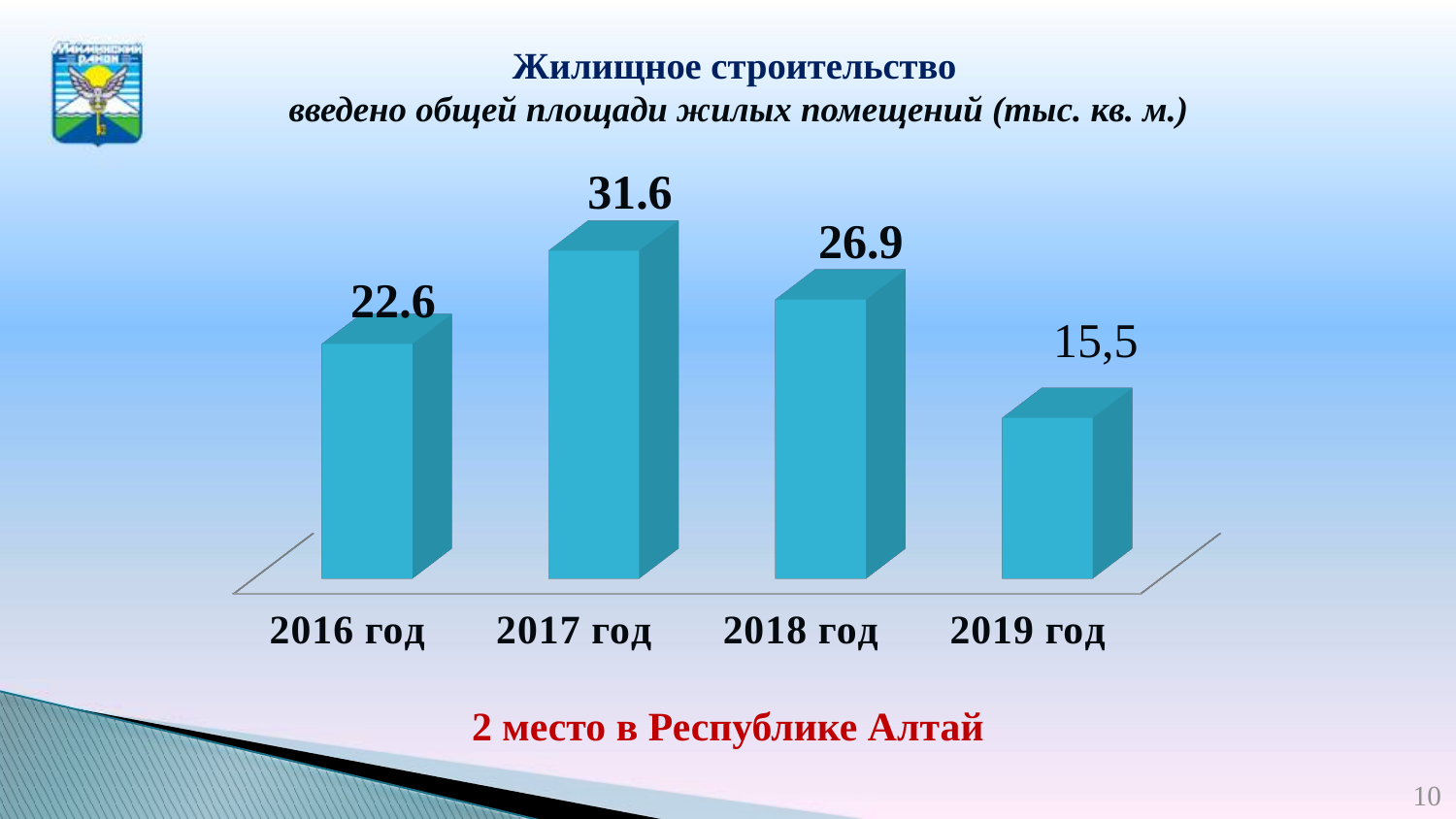

Жилищное строительство
введено общей площади жилых помещений (тыс. кв. м.)

[unsupported chart]

2 место в Республике Алтай
10